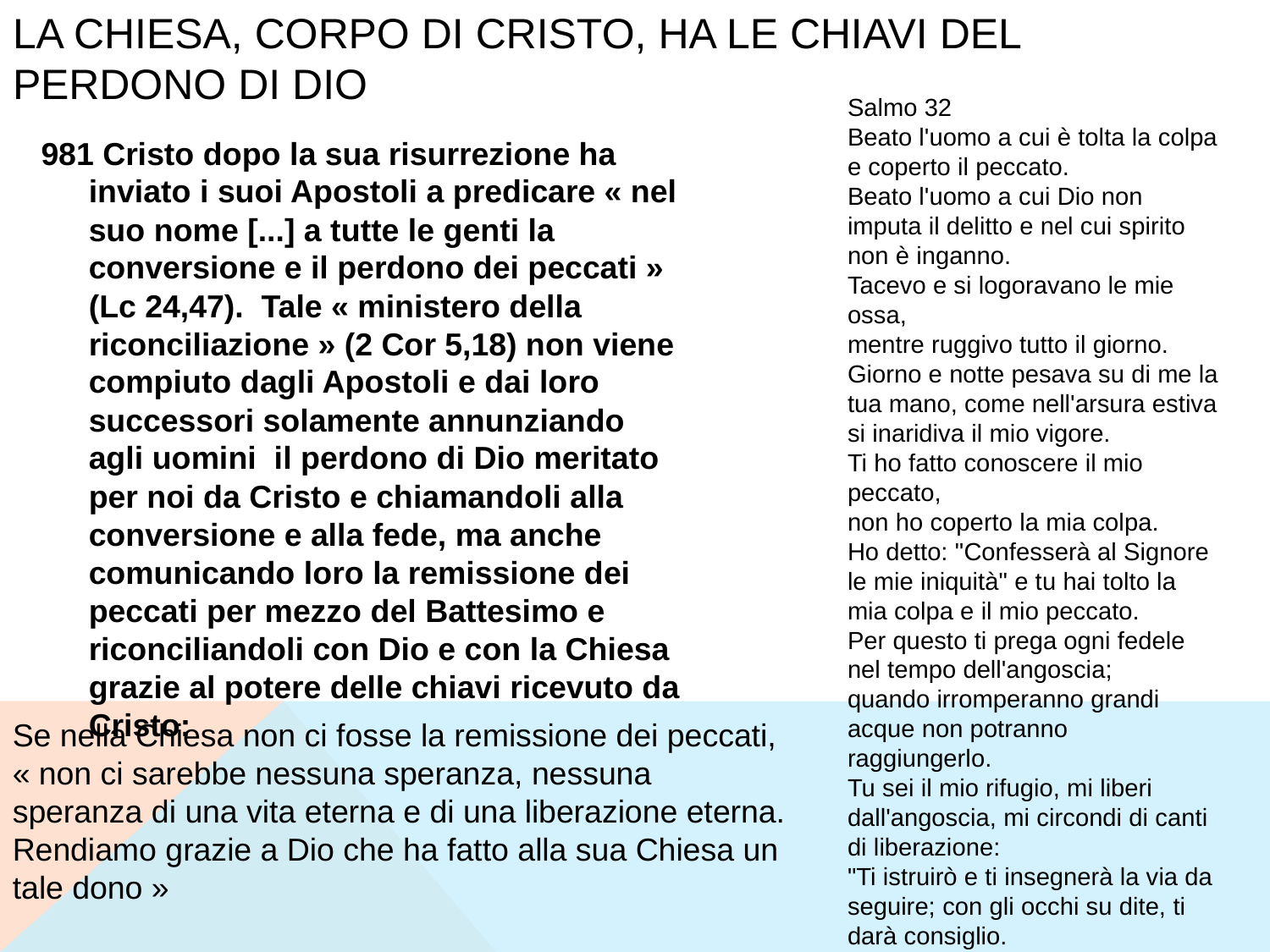

# La chiesa, corpo di cristo, HA LE CHIAVI DEL PERDONO DI DIO
Salmo 32
Beato l'uomo a cui è tolta la colpa
e coperto il peccato.
Beato l'uomo a cui Dio non imputa il delitto e nel cui spirito non è inganno.
Tacevo e si logoravano le mie ossa,
mentre ruggivo tutto il giorno.
Giorno e notte pesava su di me la tua mano, come nell'arsura estiva si inaridiva il mio vigore.
Ti ho fatto conoscere il mio peccato,
non ho coperto la mia colpa.
Ho detto: "Confesserà al Signore le mie iniquità" e tu hai tolto la mia colpa e il mio peccato.
Per questo ti prega ogni fedele nel tempo dell'angoscia;
quando irromperanno grandi acque non potranno raggiungerlo.
Tu sei il mio rifugio, mi liberi dall'angoscia, mi circondi di canti di liberazione:
"Ti istruirò e ti insegnerà la via da seguire; con gli occhi su dite, ti darà consiglio.
981 Cristo dopo la sua risurrezione ha inviato i suoi Apostoli a predicare « nel suo nome [...] a tutte le genti la conversione e il perdono dei peccati » (Lc 24,47).  Tale « ministero della riconciliazione » (2 Cor 5,18) non viene compiuto dagli Apostoli e dai loro successori solamente annunziando agli uomini  il perdono di Dio meritato per noi da Cristo e chiamandoli alla  conversione e alla fede, ma anche comunicando loro la remissione dei peccati per mezzo del Battesimo e riconciliandoli con Dio e con la Chiesa grazie al potere delle chiavi ricevuto da Cristo:
Se nella Chiesa non ci fosse la remissione dei peccati, « non ci sarebbe nessuna speranza, nessuna speranza di una vita eterna e di una liberazione eterna. Rendiamo grazie a Dio che ha fatto alla sua Chiesa un tale dono »